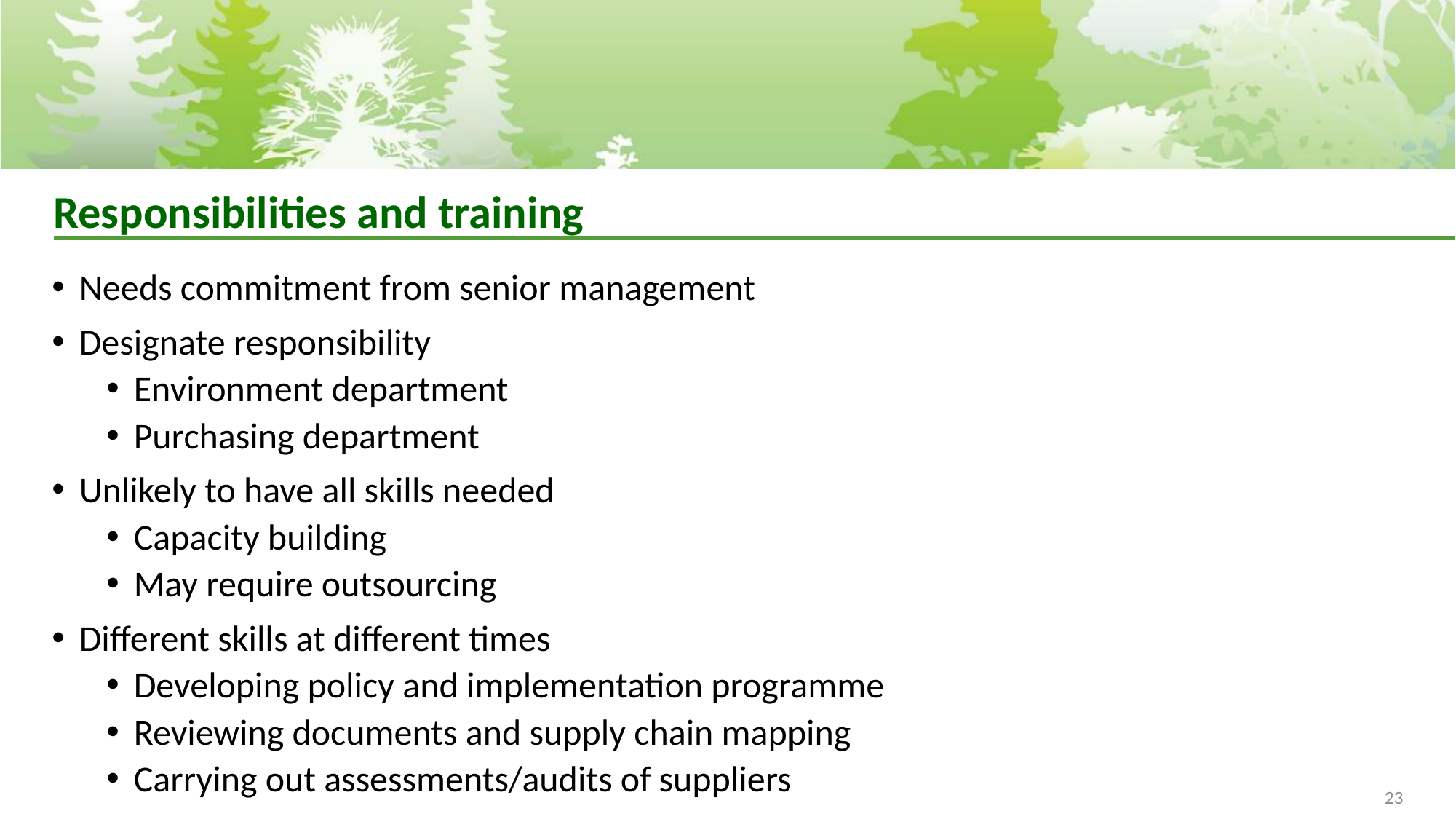

# Responsibilities and training
Needs commitment from senior management
Designate responsibility
Environment department
Purchasing department
Unlikely to have all skills needed
Capacity building
May require outsourcing
Different skills at different times
Developing policy and implementation programme
Reviewing documents and supply chain mapping
Carrying out assessments/audits of suppliers
23